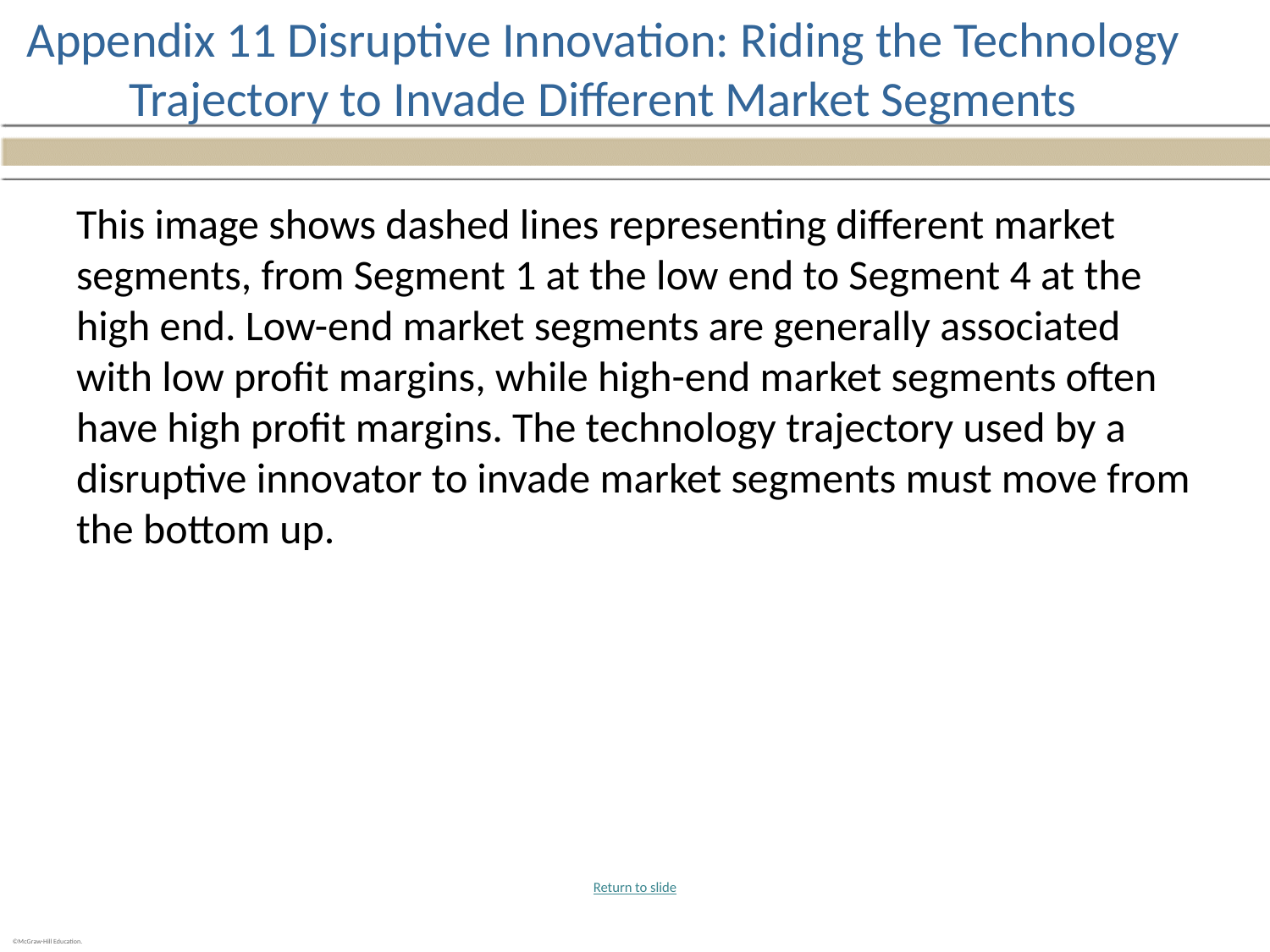

# Appendix 11 Disruptive Innovation: Riding the Technology Trajectory to Invade Different Market Segments
This image shows dashed lines representing different market segments, from Segment 1 at the low end to Segment 4 at the high end. Low-end market segments are generally associated with low profit margins, while high-end market segments often have high profit margins. The technology trajectory used by a disruptive innovator to invade market segments must move from the bottom up.
Return to slide